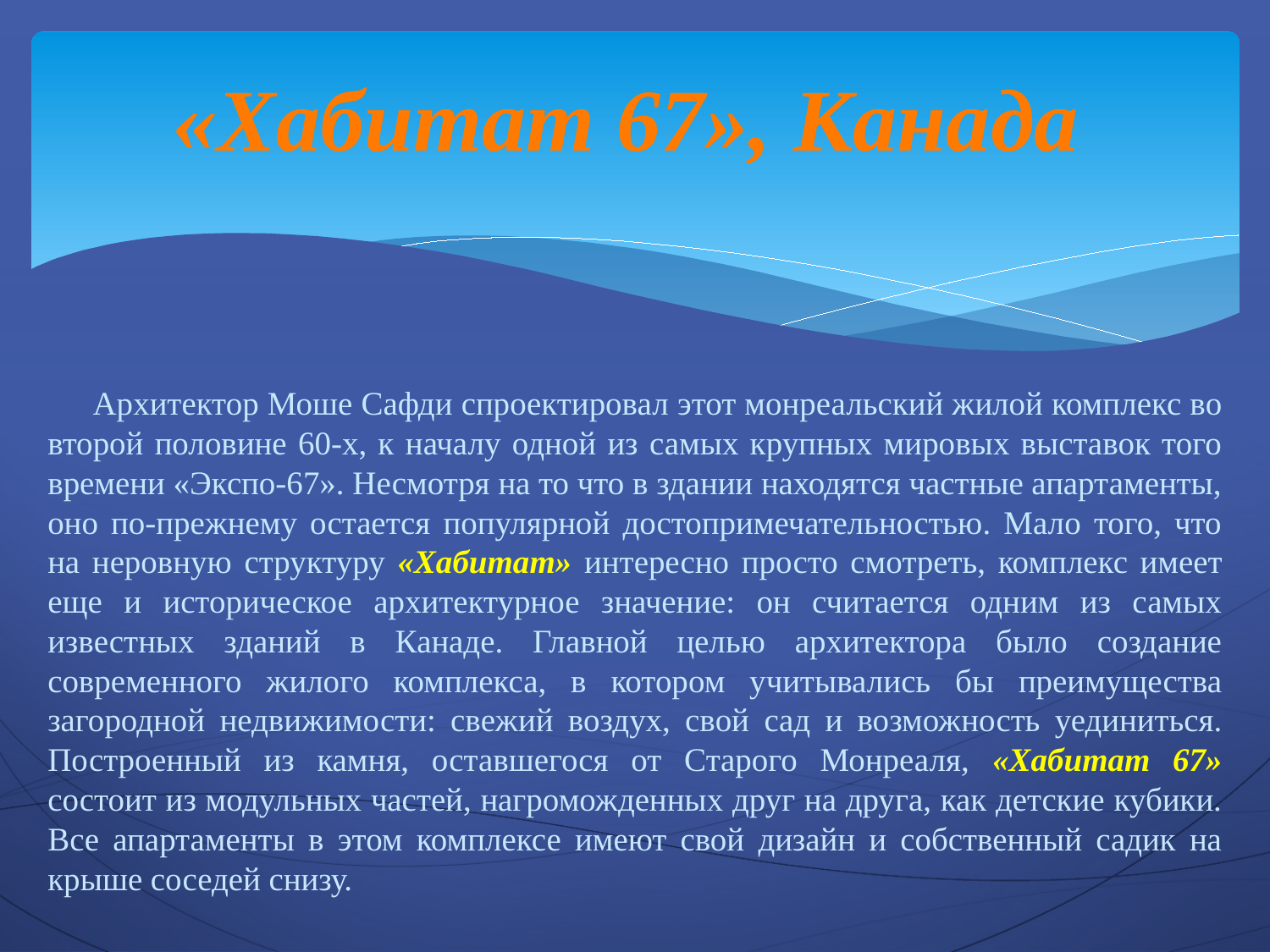

«Хабитат 67», Канада
Архитектор Моше Сафди спроектировал этот монреальский жилой комплекс во второй половине 60-х, к началу одной из самых крупных мировых выставок того времени «Экспо-67». Несмотря на то что в здании находятся частные апартаменты, оно по-прежнему остается популярной достопримечательностью. Мало того, что на неровную структуру «Хабитат» интересно просто смотреть, комплекс имеет еще и историческое архитектурное значение: он считается одним из самых известных зданий в Канаде. Главной целью архитектора было создание современного жилого комплекса, в котором учитывались бы преимущества загородной недвижимости: свежий воздух, свой сад и возможность уединиться. Построенный из камня, оставшегося от Старого Монреаля, «Хабитат 67» состоит из модульных частей, нагроможденных друг на друга, как детские кубики. Все апартаменты в этом комплексе имеют свой дизайн и собственный садик на крыше соседей снизу.